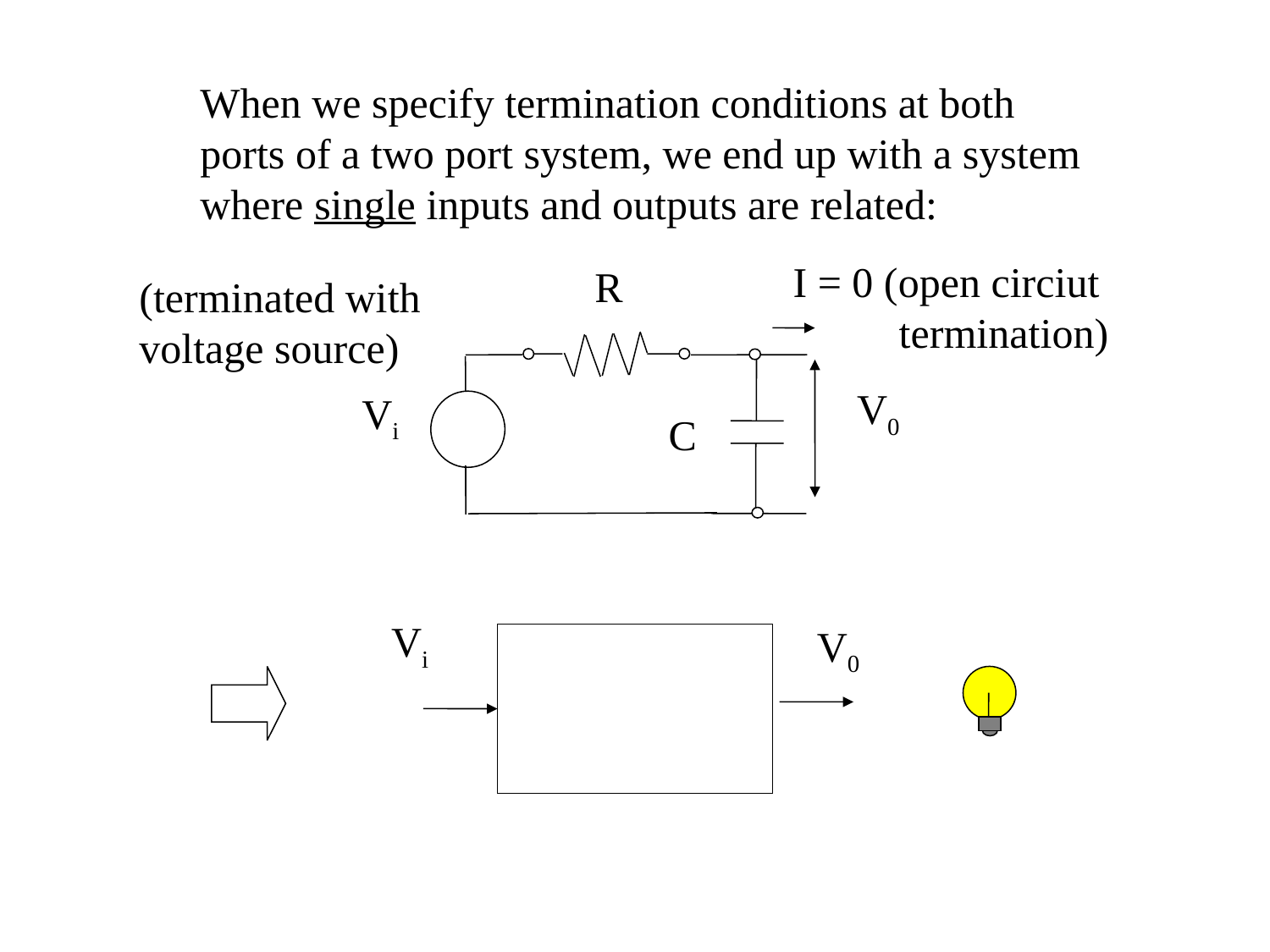

When we specify termination conditions at both
ports of a two port system, we end up with a system
where single inputs and outputs are related:
I = 0 (open circiut
          termination)
R
(terminated with
voltage source)

V0
Vi

C

Vi
V0